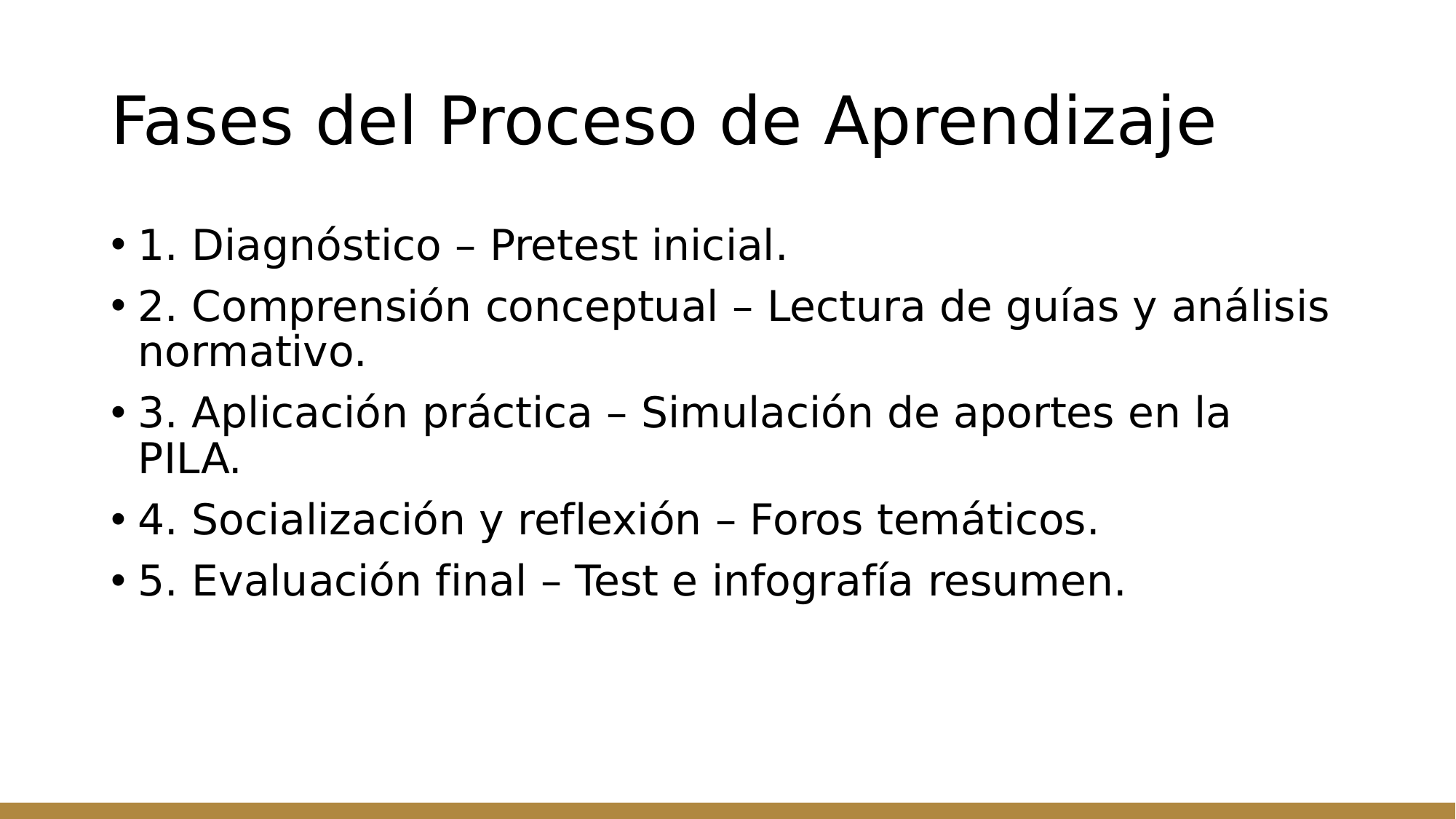

# Fases del Proceso de Aprendizaje
1. Diagnóstico – Pretest inicial.
2. Comprensión conceptual – Lectura de guías y análisis normativo.
3. Aplicación práctica – Simulación de aportes en la PILA.
4. Socialización y reflexión – Foros temáticos.
5. Evaluación final – Test e infografía resumen.